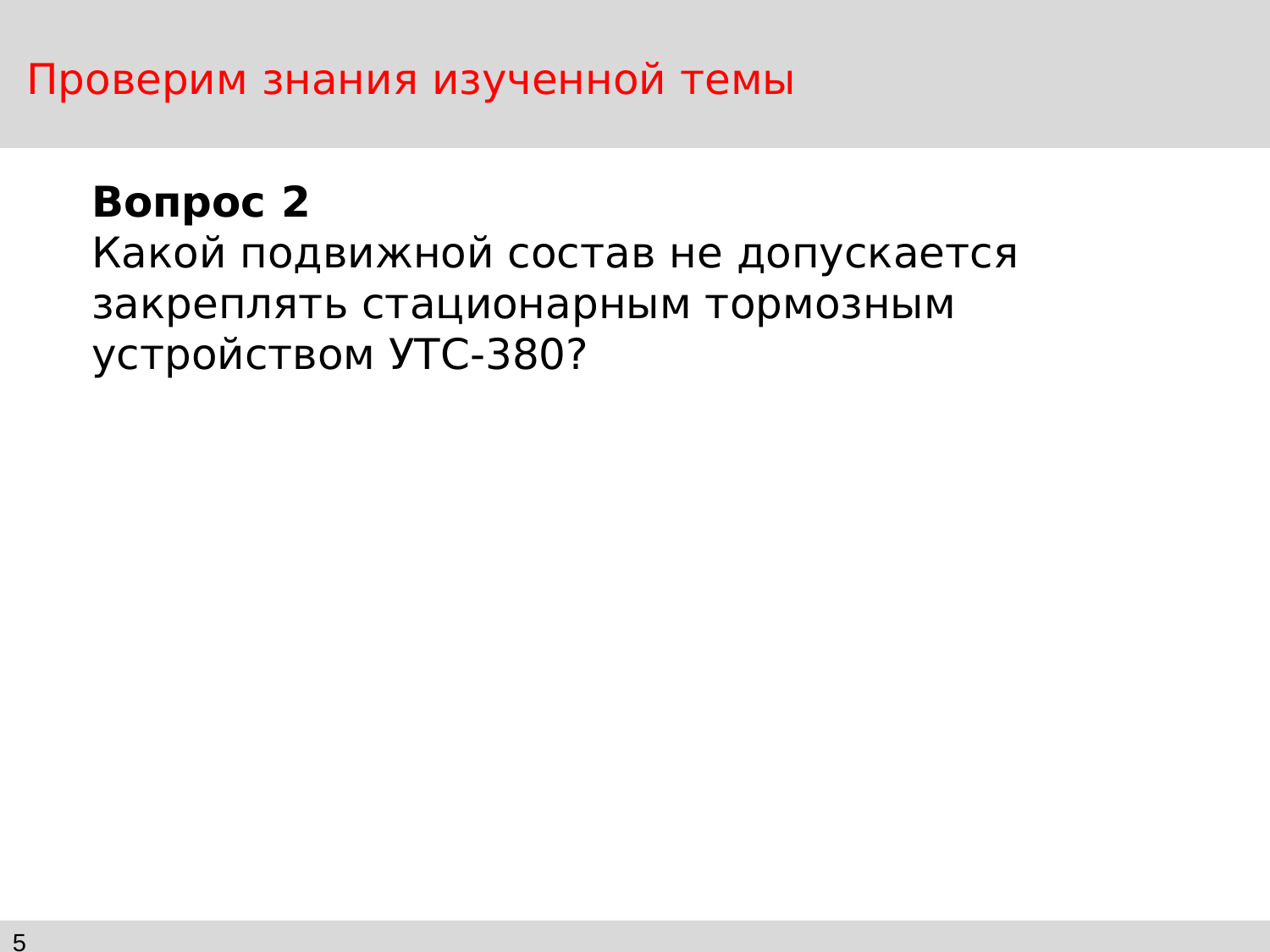

Проверим знания изученной темы
Вопрос 2
Какой подвижной состав не допускается  закреплять стационарным тормозным устройством УТС-380?
5